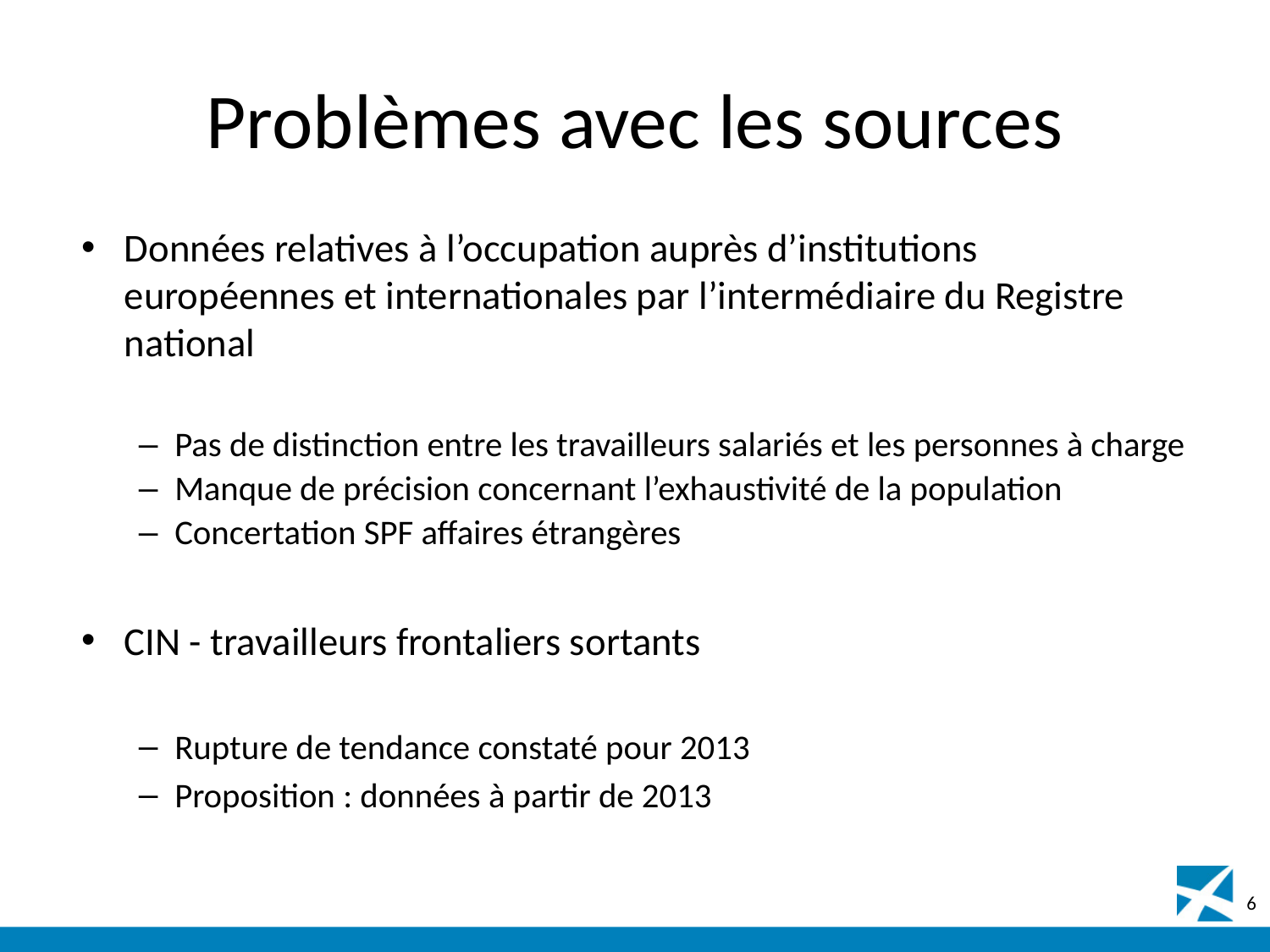

# Problèmes avec les sources
Données relatives à l’occupation auprès d’institutions européennes et internationales par l’intermédiaire du Registre national

Pas de distinction entre les travailleurs salariés et les personnes à charge
Manque de précision concernant l’exhaustivité de la population
Concertation SPF affaires étrangères

CIN - travailleurs frontaliers sortants

Rupture de tendance constaté pour 2013
Proposition : données à partir de 2013